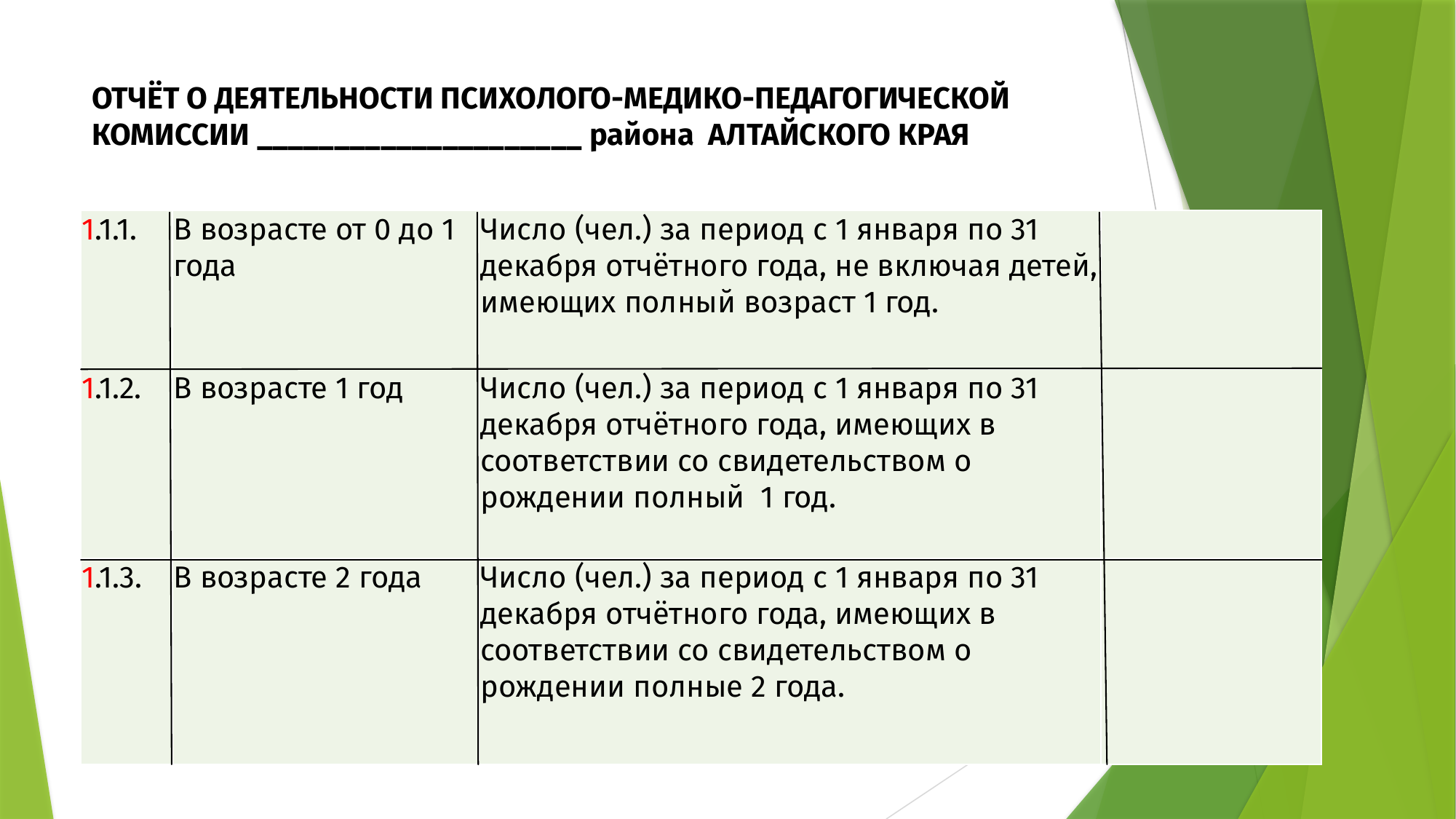

# ОТЧЁТ О ДЕЯТЕЛЬНОСТИ ПСИХОЛОГО-МЕДИКО-ПЕДАГОГИЧЕСКОЙ КОМИССИИ _____________________ района  АЛТАЙСКОГО КРАЯ
| 1.1.1. | В возрасте от 0 до 1 года | Число (чел.) за период с 1 января по 31 декабря отчётного года, не включая детей, имеющих полный возраст 1 год. |  |
| --- | --- | --- | --- |
| 1.1.2. | В возрасте 1 год | Число (чел.) за период с 1 января по 31 декабря отчётного года, имеющих в соответствии со свидетельством о рождении полный 1 год. |  |
| 1.1.3. | В возрасте 2 года | Число (чел.) за период с 1 января по 31 декабря отчётного года, имеющих в соответствии со свидетельством о рождении полные 2 года. |  |